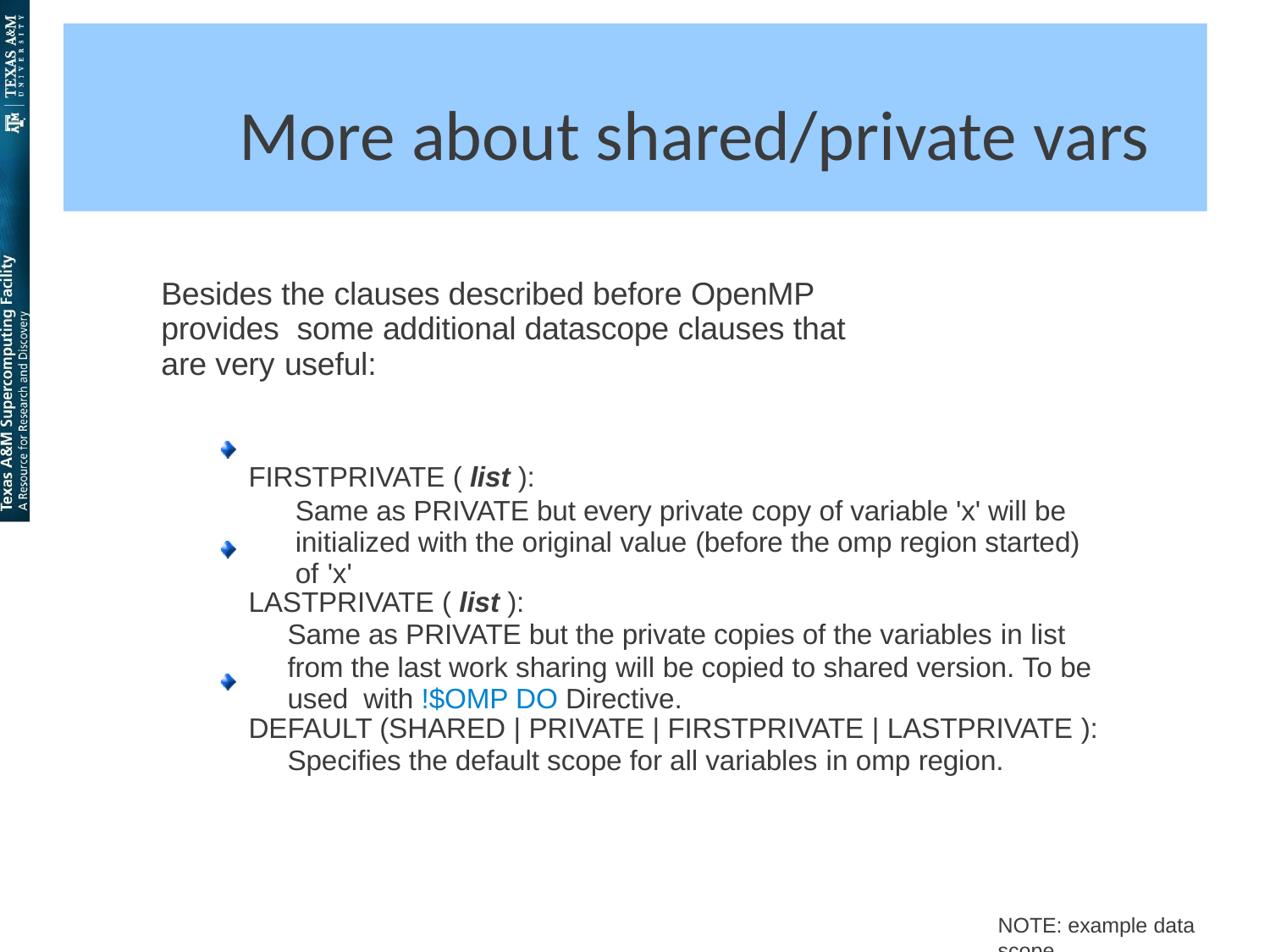

# More about shared/private vars
Besides the clauses described before OpenMP provides  some additional datascope clauses that are very useful:

FIRSTPRIVATE ( list ):
Same as PRIVATE but every private copy of variable 'x' will be  initialized with the original value (before the omp region started) of 'x'
LASTPRIVATE ( list ):
Same as PRIVATE but the private copies of the variables in list
from the last work sharing will be copied to shared version. To be used  with !$OMP DO Directive.
DEFAULT (SHARED | PRIVATE | FIRSTPRIVATE | LASTPRIVATE ):
Specifies the default scope for all variables in omp region.

NOTE: example data scope